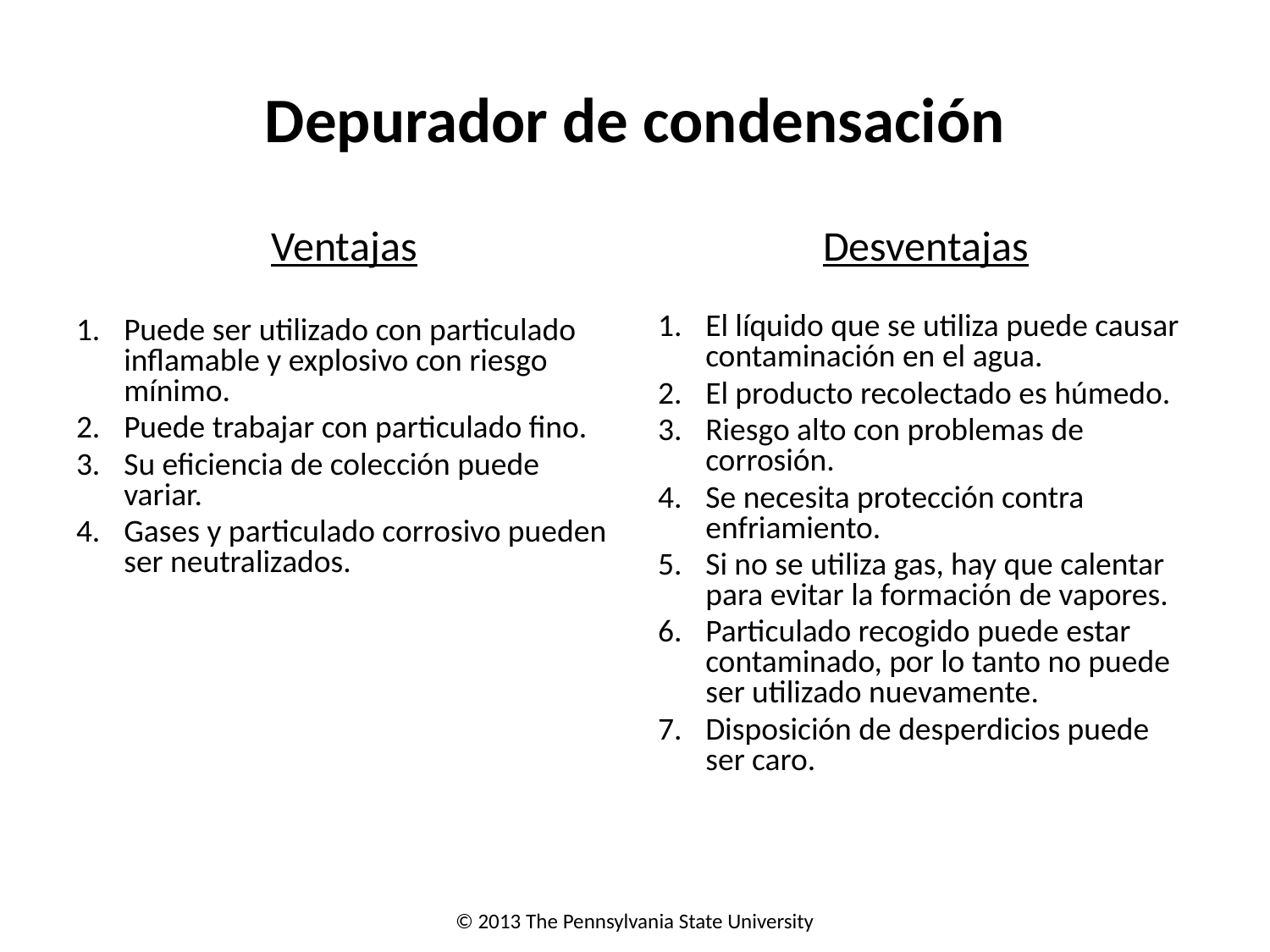

# Depurador de condensación
Ventajas

Puede ser utilizado con particulado inflamable y explosivo con riesgo mínimo.
Puede trabajar con particulado fino.
Su eficiencia de colección puede variar.
Gases y particulado corrosivo pueden ser neutralizados.
Desventajas

El líquido que se utiliza puede causar contaminación en el agua.
El producto recolectado es húmedo.
Riesgo alto con problemas de corrosión.
Se necesita protección contra enfriamiento.
Si no se utiliza gas, hay que calentar para evitar la formación de vapores.
Particulado recogido puede estar contaminado, por lo tanto no puede ser utilizado nuevamente.
Disposición de desperdicios puede ser caro.